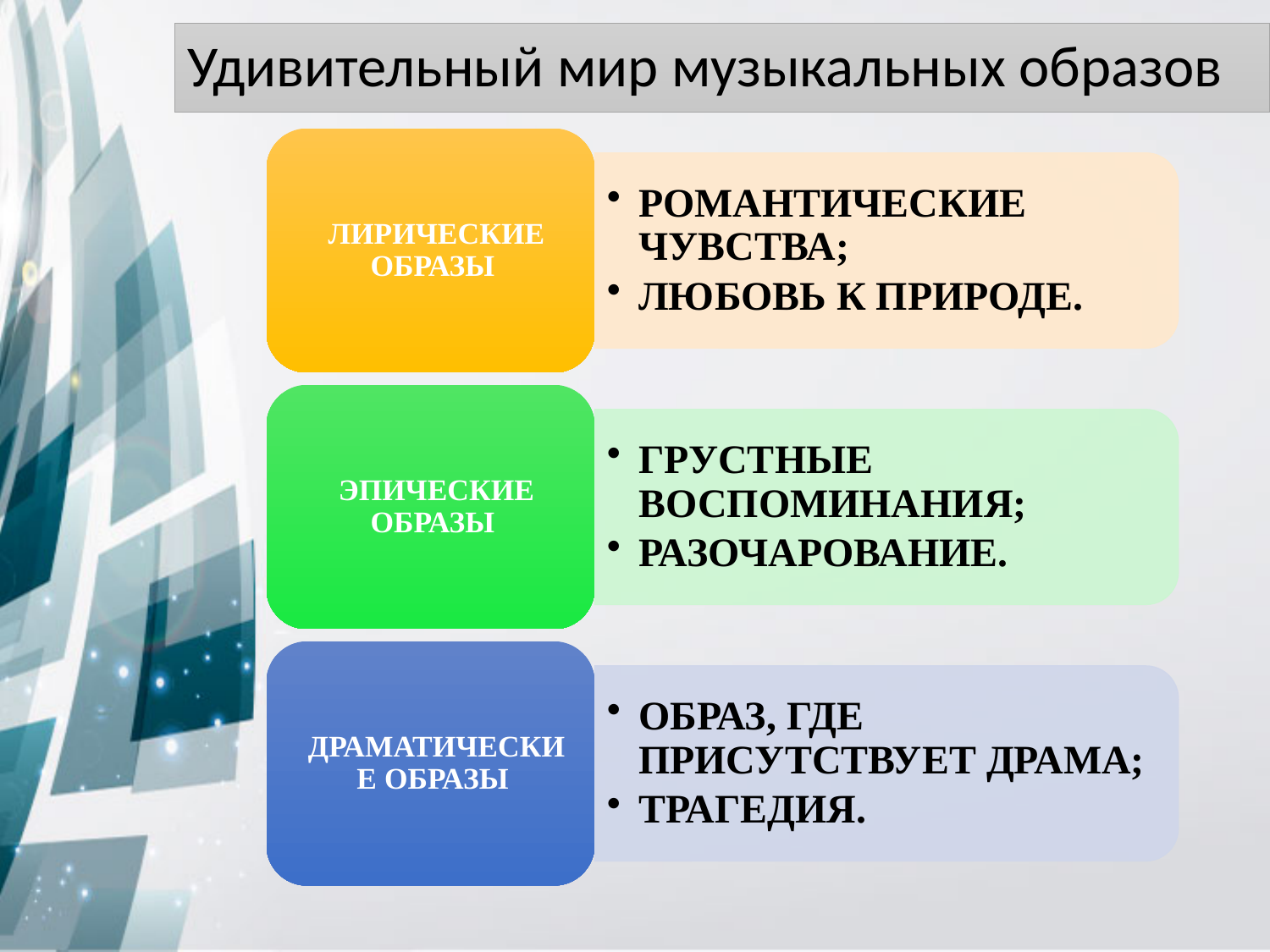

# Удивительный мир музыкальных образов
РОМАНТИЧЕСКИЕ ЧУВСТВА;
ЛЮБОВЬ К ПРИРОДЕ.
ЛИРИЧЕСКИЕ ОБРАЗЫ
ГРУСТНЫЕ ВОСПОМИНАНИЯ;
РАЗОЧАРОВАНИЕ.
ЭПИЧЕСКИЕ ОБРАЗЫ
ОБРАЗ, ГДЕ ПРИСУТСТВУЕТ ДРАМА;
ТРАГЕДИЯ.
ДРАМАТИЧЕСКИЕ ОБРАЗЫ